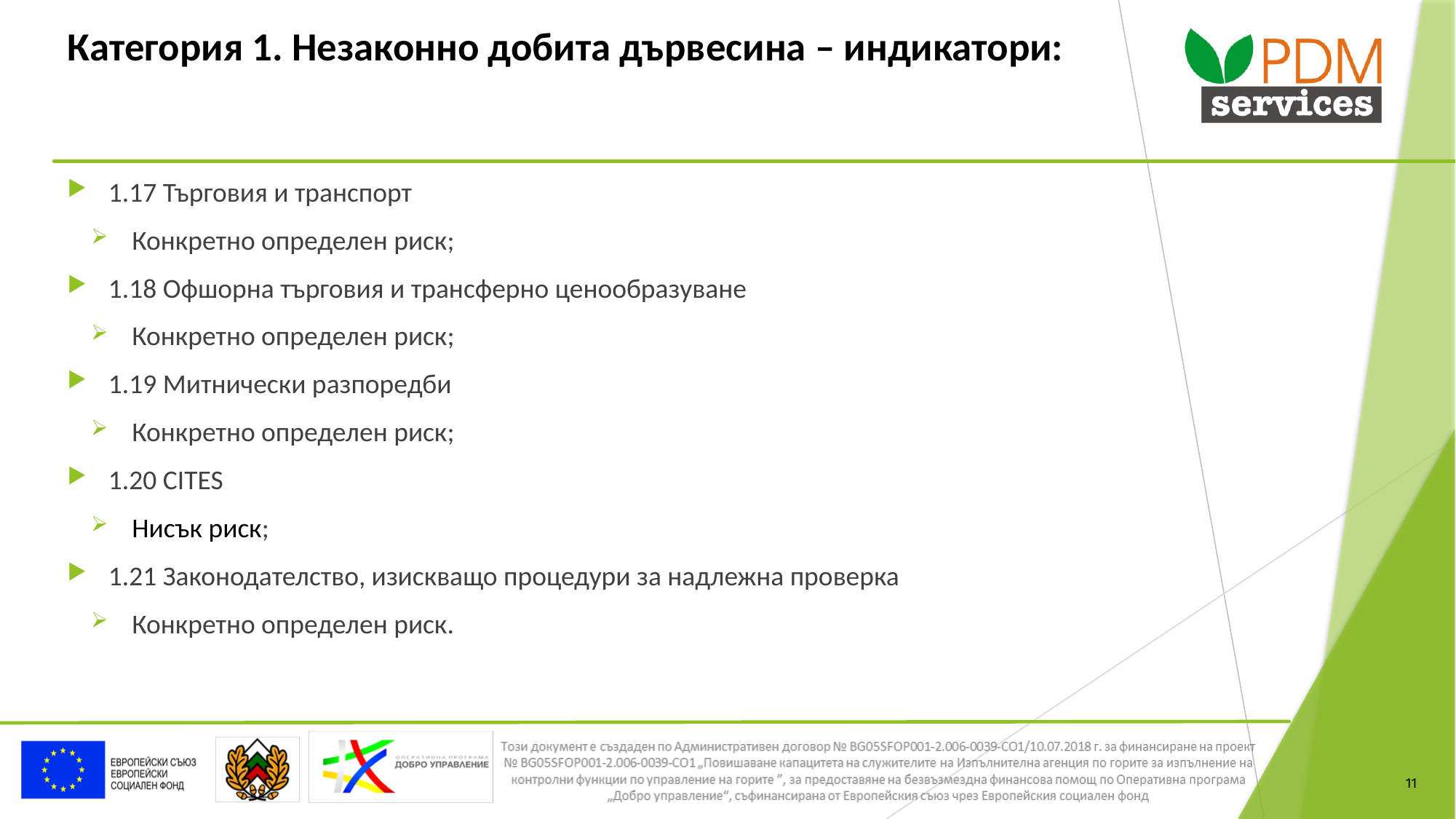

# Категория 1. Незаконно добита дървесина – индикатори:
1.17 Търговия и транспорт
Конкретно определен риск;
1.18 Офшорна търговия и трансферно ценообразуване
Конкретно определен риск;
1.19 Митнически разпоредби
Конкретно определен риск;
1.20 CITES
Нисък риск;
1.21 Законодателство, изискващо процедури за надлежна проверка
Конкретно определен риск.
11